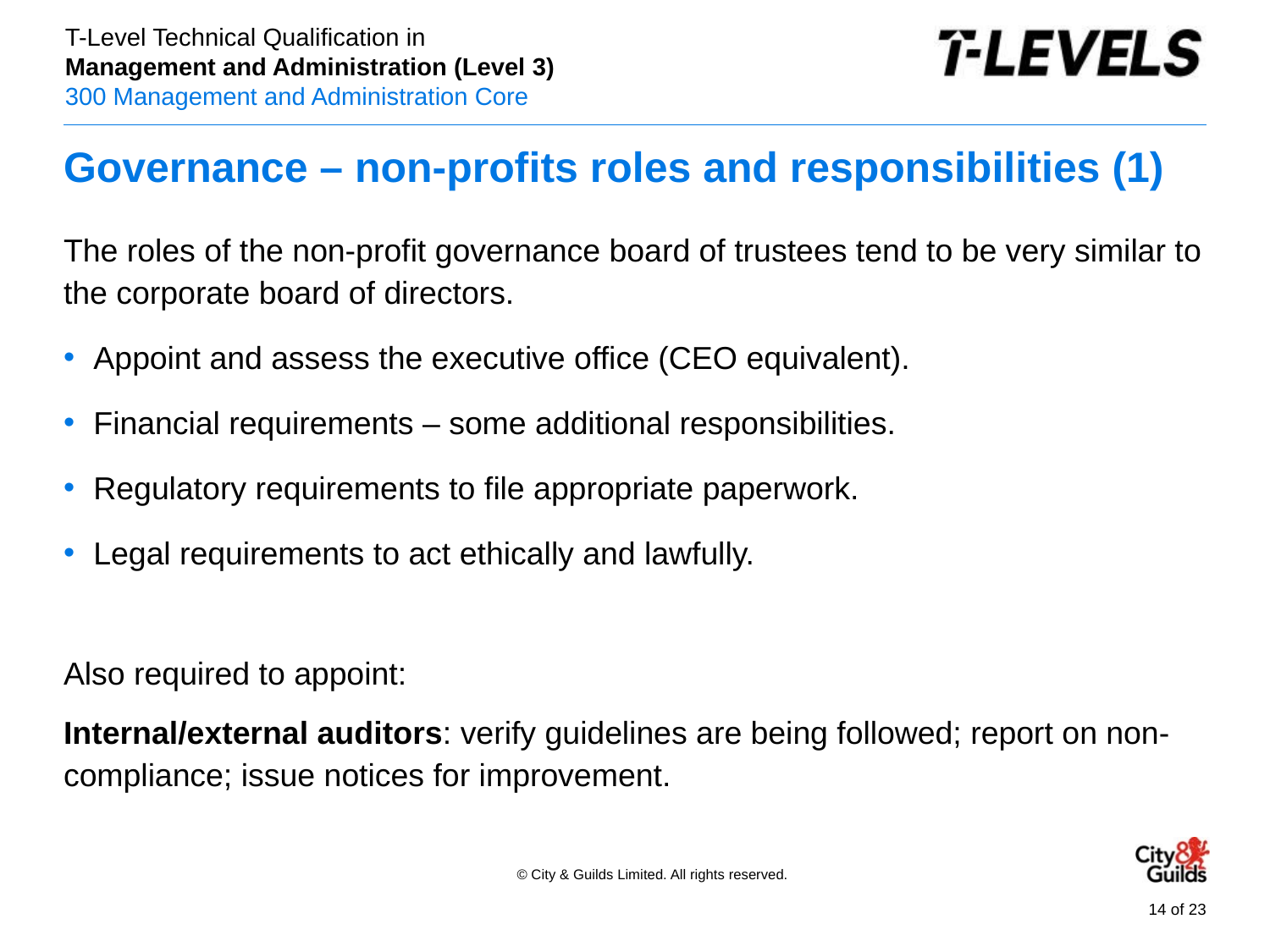

# Governance – non-profits roles and responsibilities (1)
The roles of the non-profit governance board of trustees tend to be very similar to the corporate board of directors.
Appoint and assess the executive office (CEO equivalent).
Financial requirements – some additional responsibilities.
Regulatory requirements to file appropriate paperwork.
Legal requirements to act ethically and lawfully.

Also required to appoint:
Internal/external auditors: verify guidelines are being followed; report on non-compliance; issue notices for improvement.